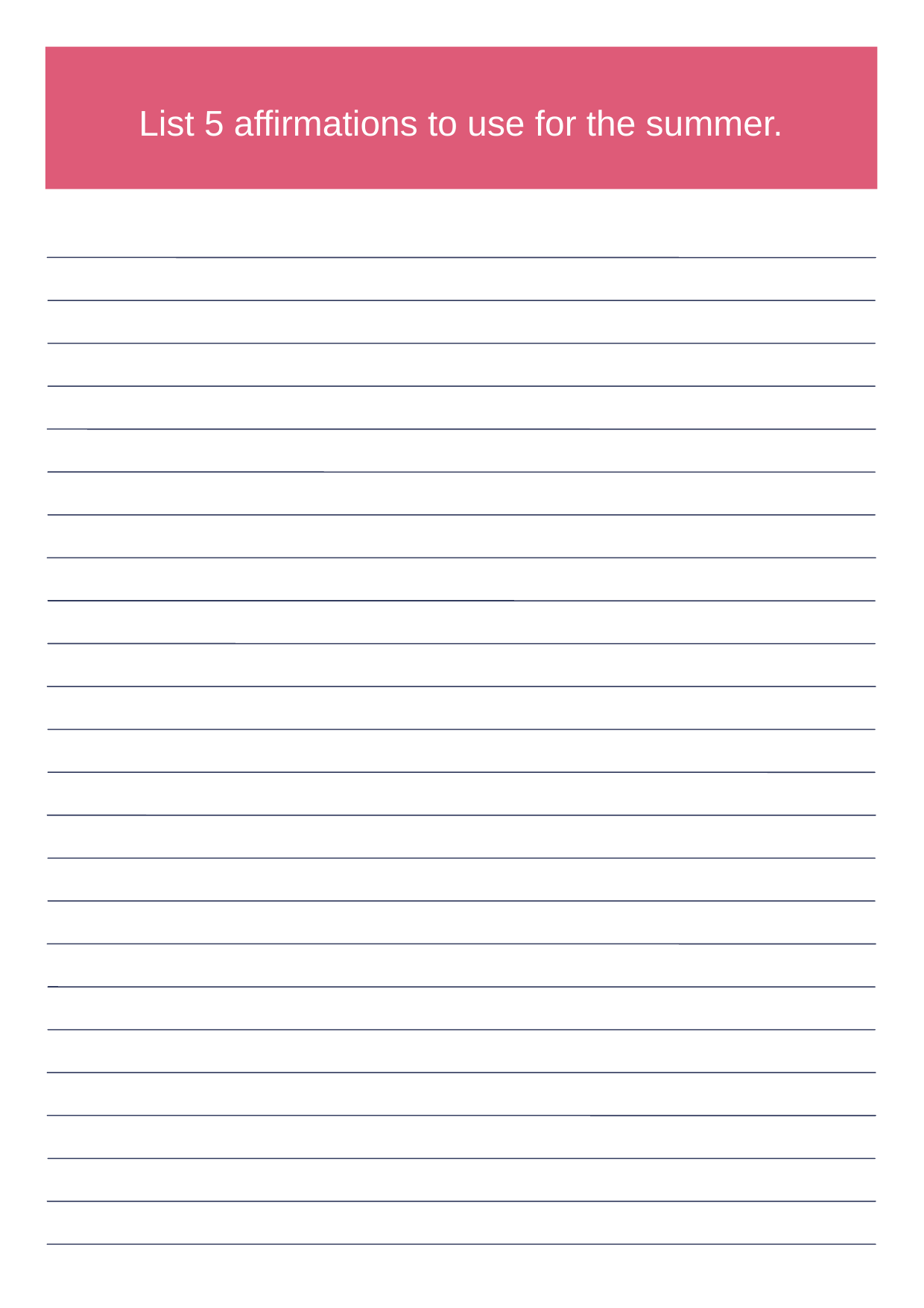

List 5 affirmations to use for the summer.